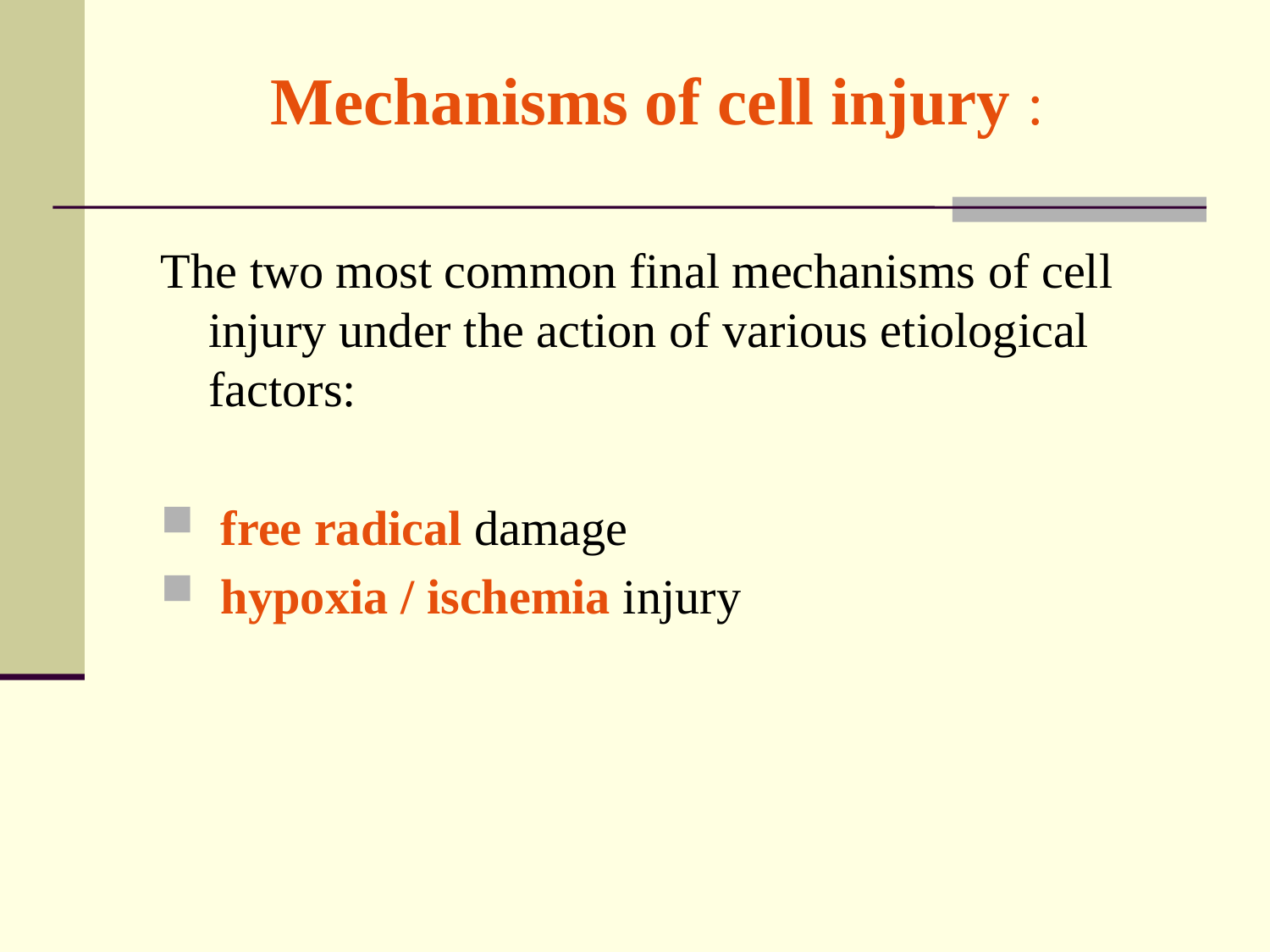

# Mechanisms of cell injury :
The two most common final mechanisms of cell injury under the action of various etiological factors:

 free radical damage
 hypoxia / ischemia injury